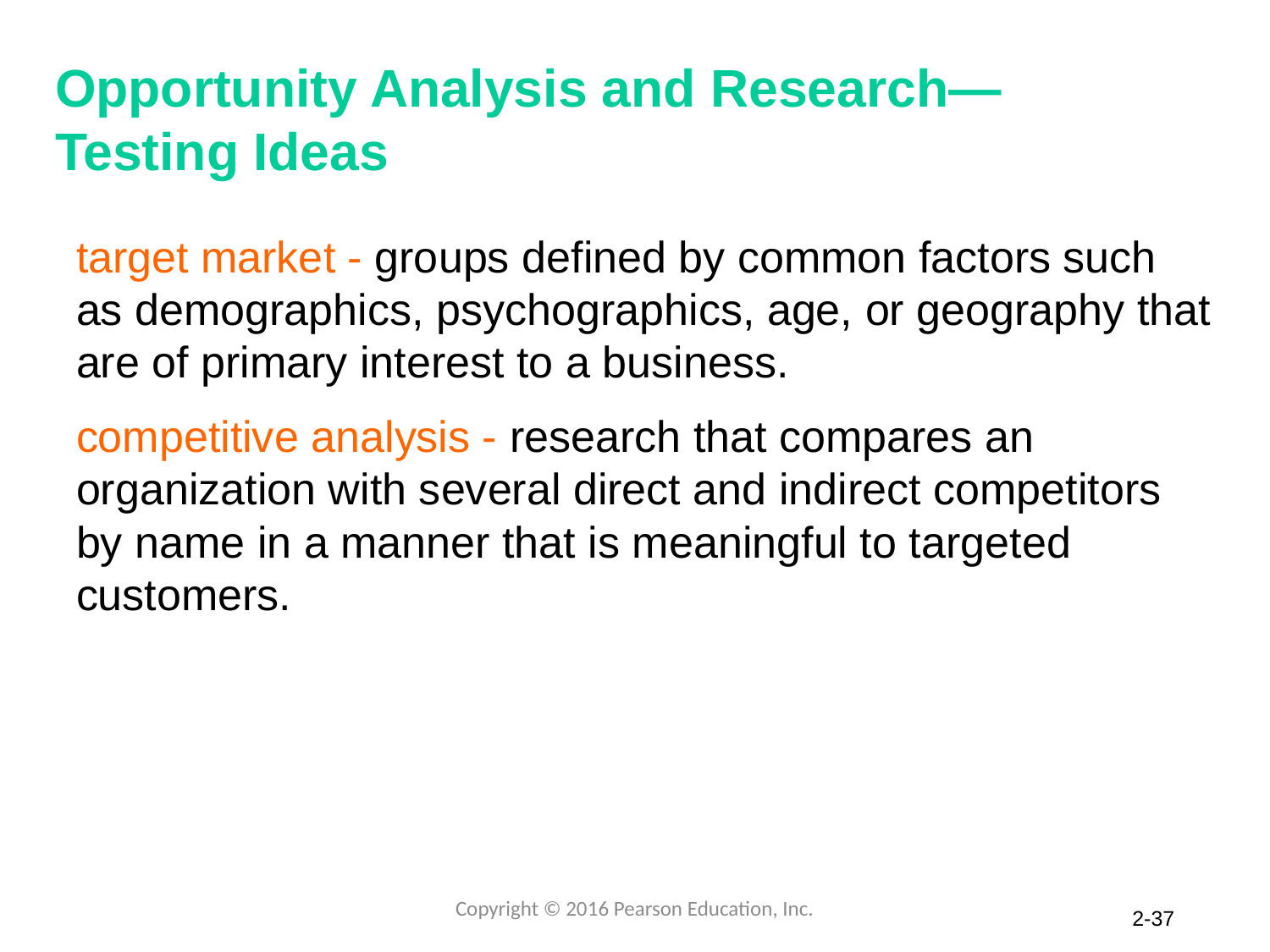

# Opportunity Analysis and Research—Testing Ideas
target market - groups defined by common factors such as demographics, psychographics, age, or geography that are of primary interest to a business.

competitive analysis - research that compares an organization with several direct and indirect competitors by name in a manner that is meaningful to targeted customers.
Copyright © 2016 Pearson Education, Inc.